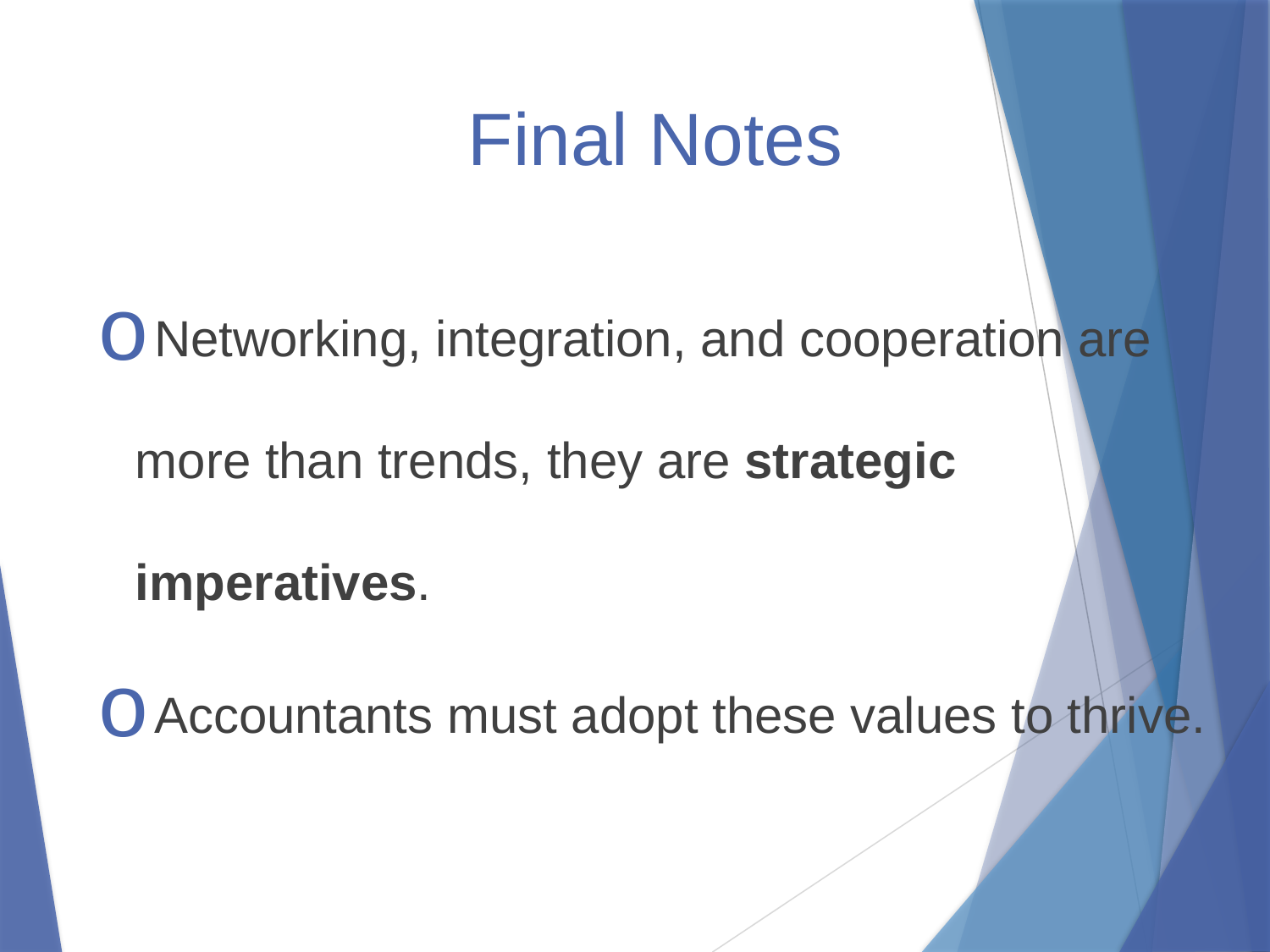

# Final Notes
 Networking, integration, and cooperation are more than trends, they are strategic imperatives.
 Accountants must adopt these values to thrive.